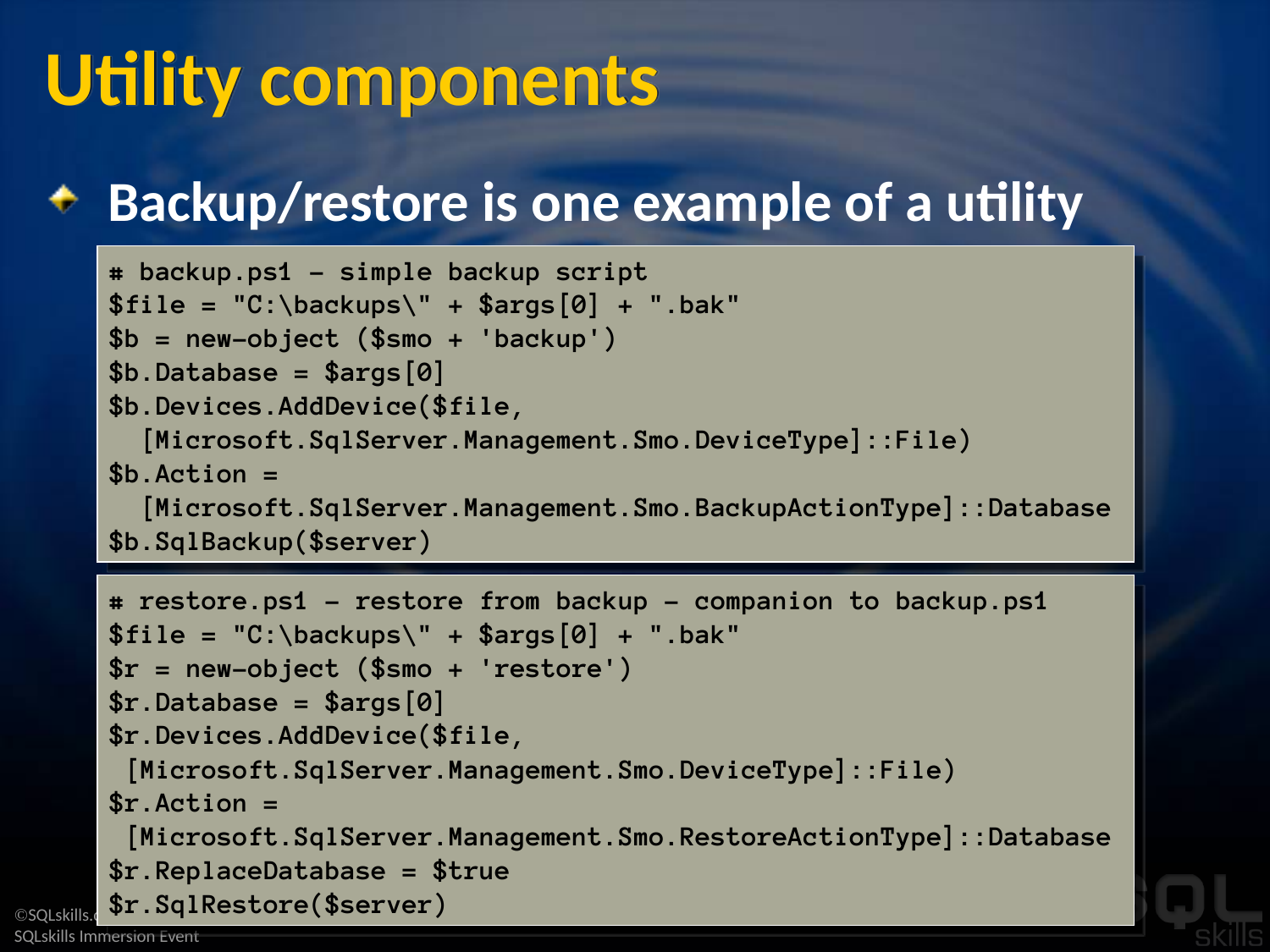

# Utility components
Backup/restore is one example of a utility
# backup.ps1 - simple backup script
$file = "C:\backups\" + $args[0] + ".bak"
$b = new-object ($smo + 'backup')
$b.Database = $args[0]
$b.Devices.AddDevice($file,
  [Microsoft.SqlServer.Management.Smo.DeviceType]::File)
$b.Action =
  [Microsoft.SqlServer.Management.Smo.BackupActionType]::Database
$b.SqlBackup($server)
# restore.ps1 - restore from backup - companion to backup.ps1
$file = "C:\backups\" + $args[0] + ".bak"
$r = new-object ($smo + 'restore')
$r.Database = $args[0]
$r.Devices.AddDevice($file,
 [Microsoft.SqlServer.Management.Smo.DeviceType]::File)
$r.Action =
 [Microsoft.SqlServer.Management.Smo.RestoreActionType]::Database
$r.ReplaceDatabase = $true
$r.SqlRestore($server)